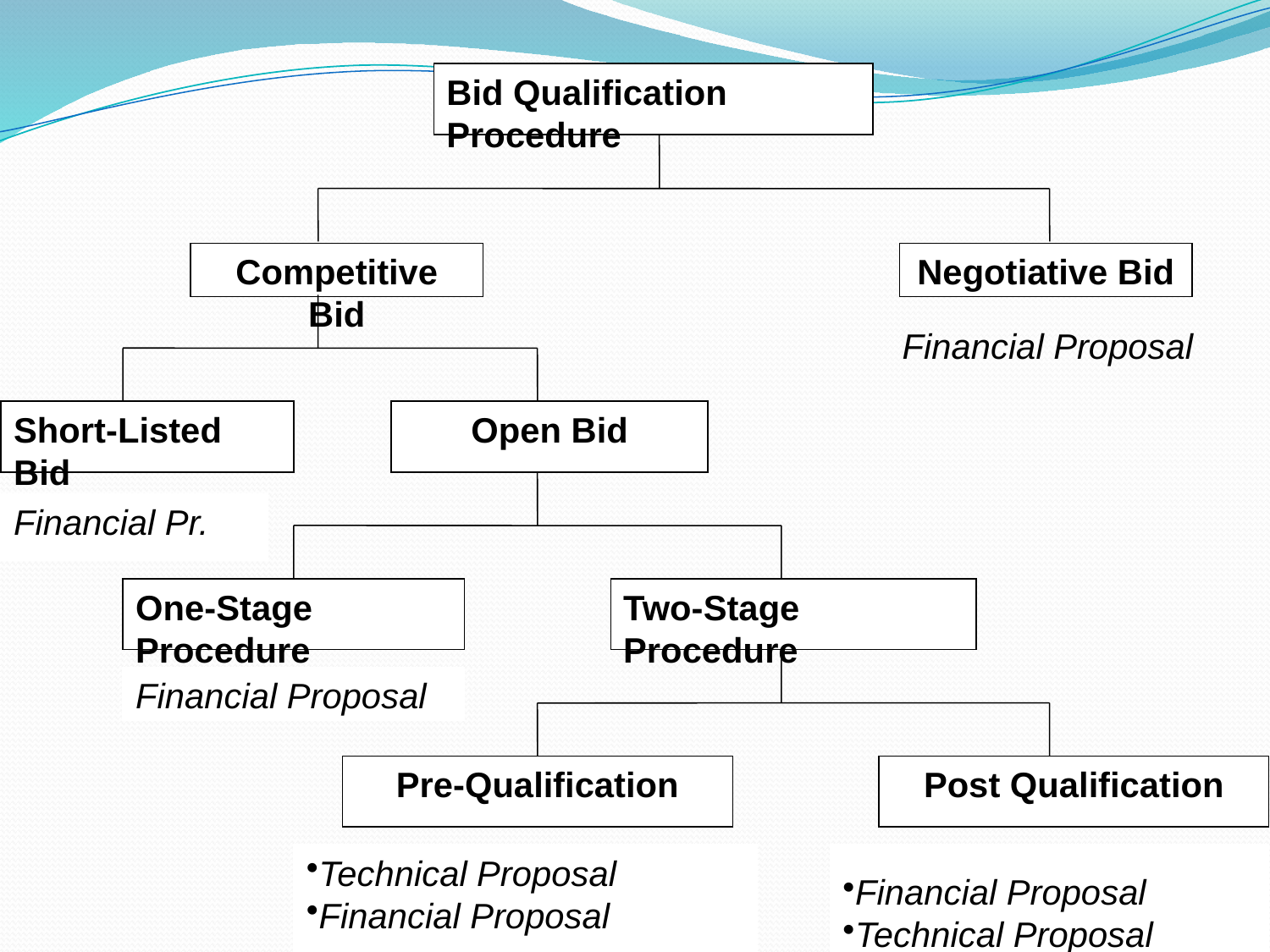

Bid Qualification Procedure

Competitive Bid
Negotiative Bid

Short-Listed Bid
Open Bid

One-Stage Procedure
Two-Stage Procedure

Pre-Qualification
Post Qualification

Financial Proposal
Technical Proposal

Financial Pr.

Financial Proposal

Technical Proposal
Financial Proposal

Financial Proposal

7